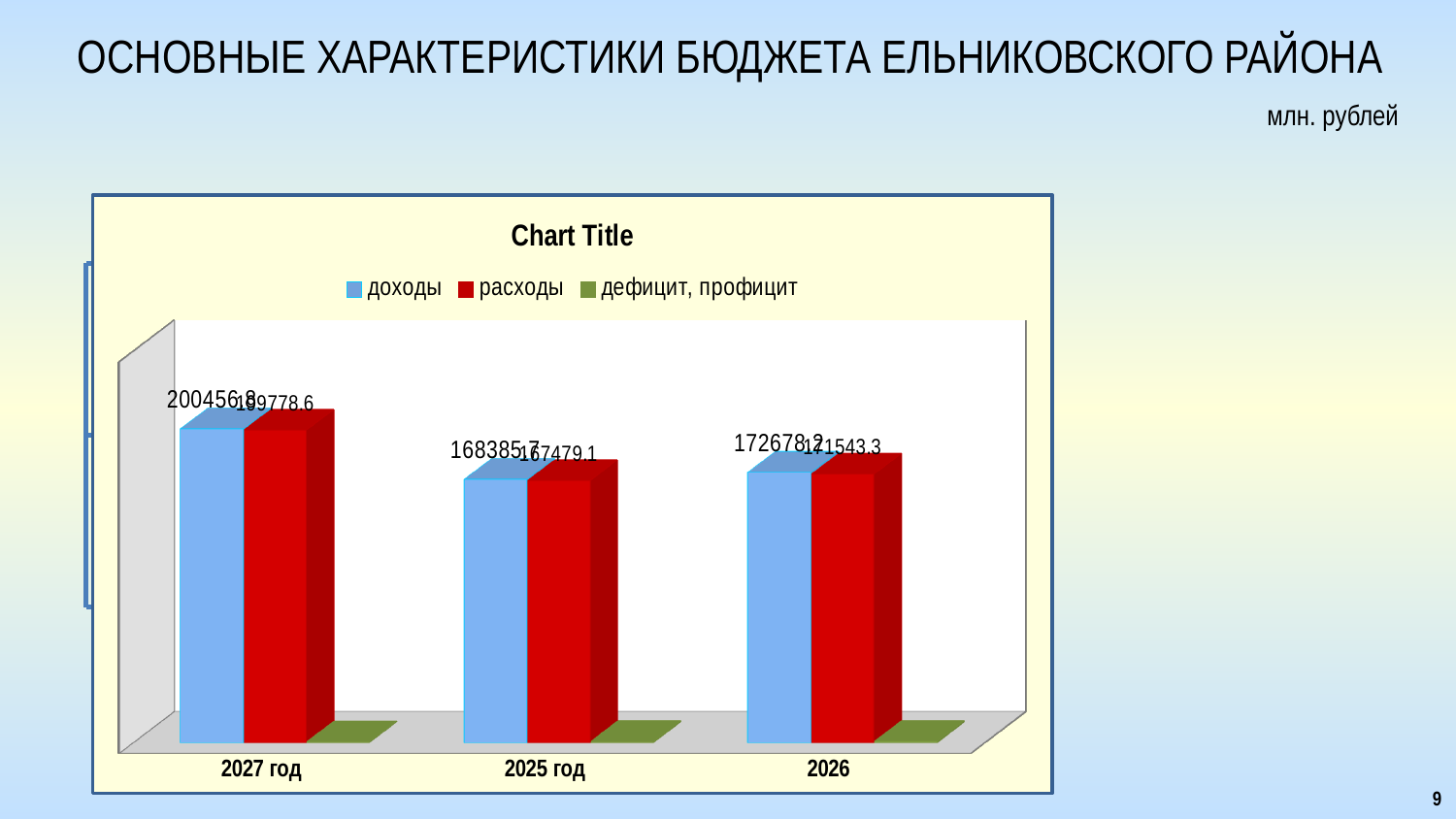

ОСНОВНЫЕ ХАРАКТЕРИСТИКИ БЮДЖЕТА ЕЛЬНИКОВСКОГО РАЙОНА
млн. рублей

[unsupported chart]

9